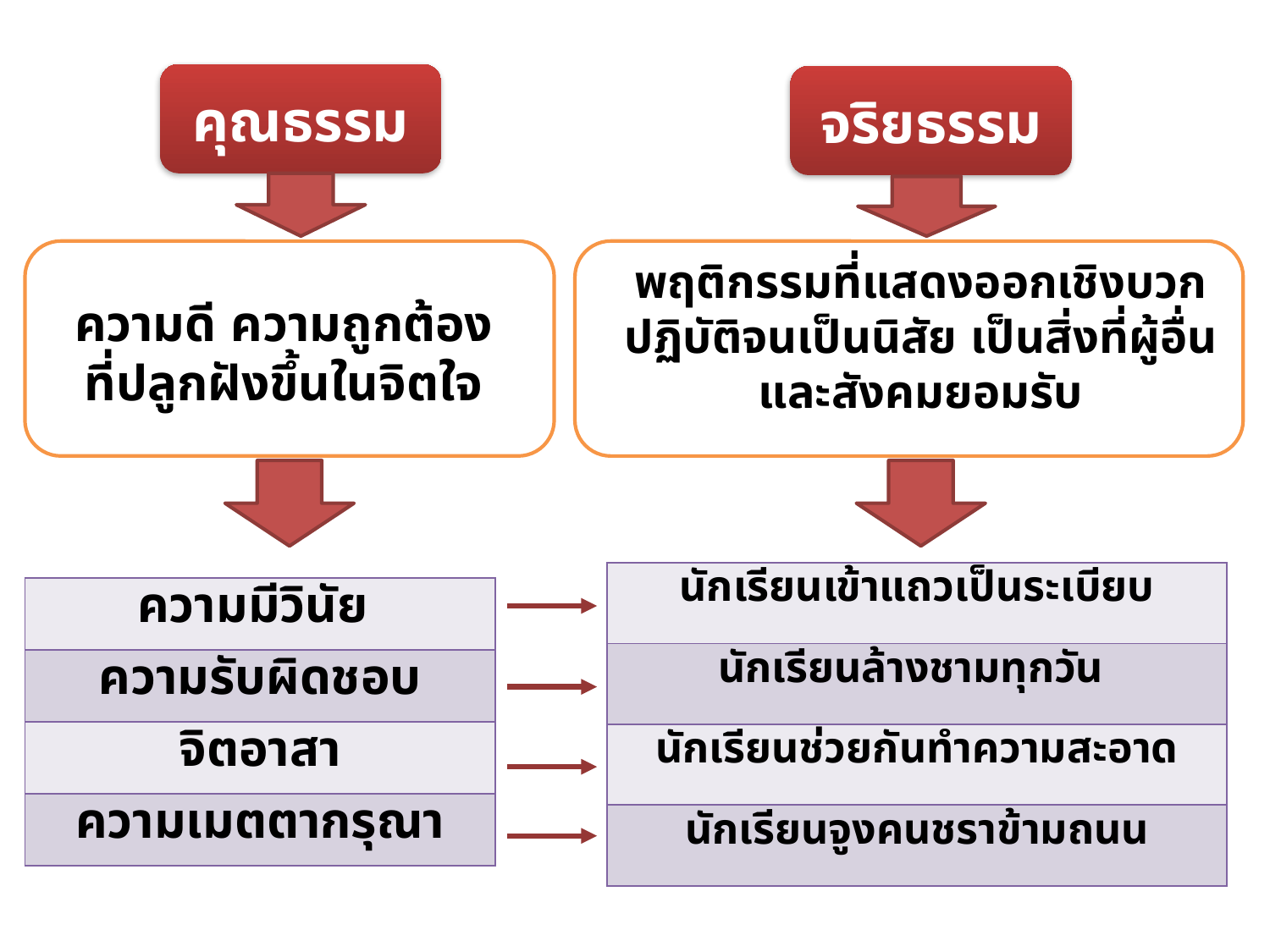

คุณธรรม
จริยธรรม

พฤติกรรมที่แสดงออกเชิงบวก ปฏิบัติจนเป็นนิสัย เป็นสิ่งที่ผู้อื่นและสังคมยอมรับ
ความดี ความถูกต้อง
ที่ปลูกฝังขึ้นในจิตใจ

| นักเรียนเข้าแถวเป็นระเบียบ |
| --- |
| นักเรียนล้างชามทุกวัน |
| นักเรียนช่วยกันทำความสะอาด |
| นักเรียนจูงคนชราข้ามถนน |
| ความมีวินัย |
| --- |
| ความรับผิดชอบ |
| จิตอาสา |
| ความเมตตากรุณา |